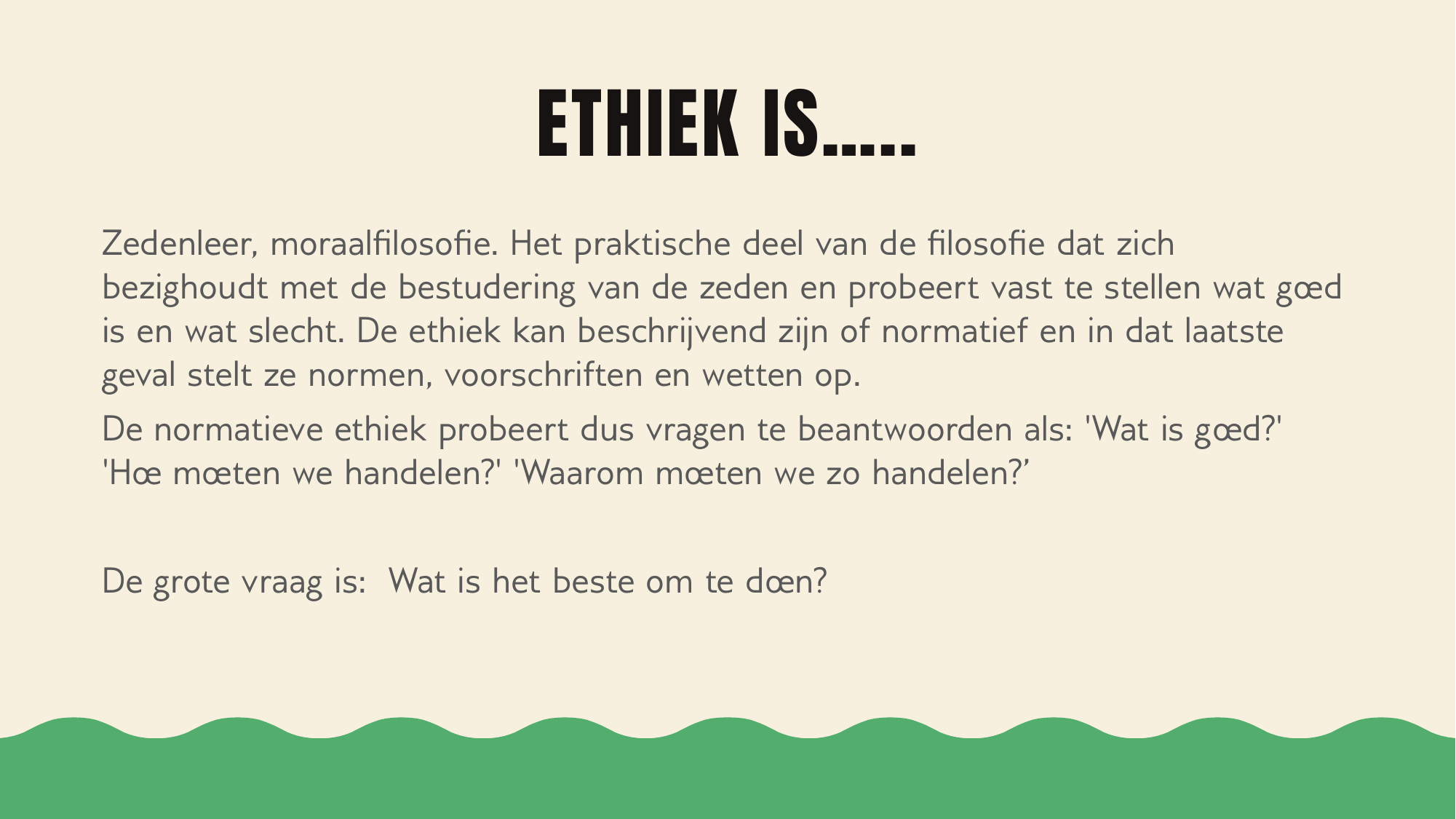

# Ethiek is…..
Zedenleer, moraalfilosofie. Het praktische deel van de filosofie dat zich bezighoudt met de bestudering van de zeden en probeert vast te stellen wat goed is en wat slecht. De ethiek kan beschrijvend zijn of normatief en in dat laatste geval stelt ze normen, voorschriften en wetten op.
De normatieve ethiek probeert dus vragen te beantwoorden als: 'Wat is goed?' 'Hoe moeten we handelen?' 'Waarom moeten we zo handelen?’

De grote vraag is:  Wat is het beste om te doen?